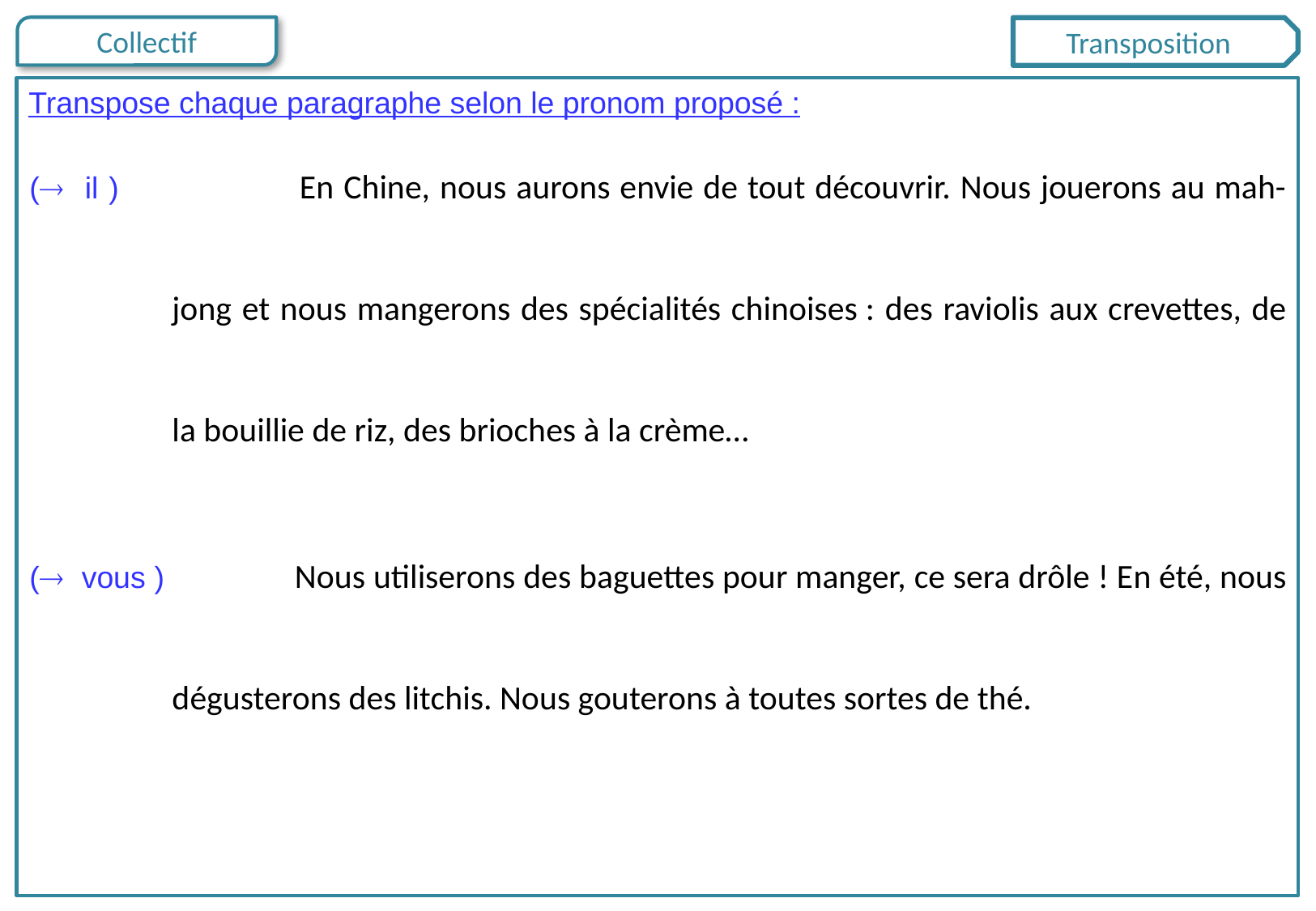

Transposition
Transpose chaque paragraphe selon le pronom proposé :
(→  il )		En Chine, nous aurons envie de tout découvrir. Nous jouerons au mah-jong et nous mangerons des spécialités chinoises : des raviolis aux crevettes, de la bouillie de riz, des brioches à la crème…
(→  vous ) 	Nous utiliserons des baguettes pour manger, ce sera drôle ! En été, nous dégusterons des litchis. Nous gouterons à toutes sortes de thé.